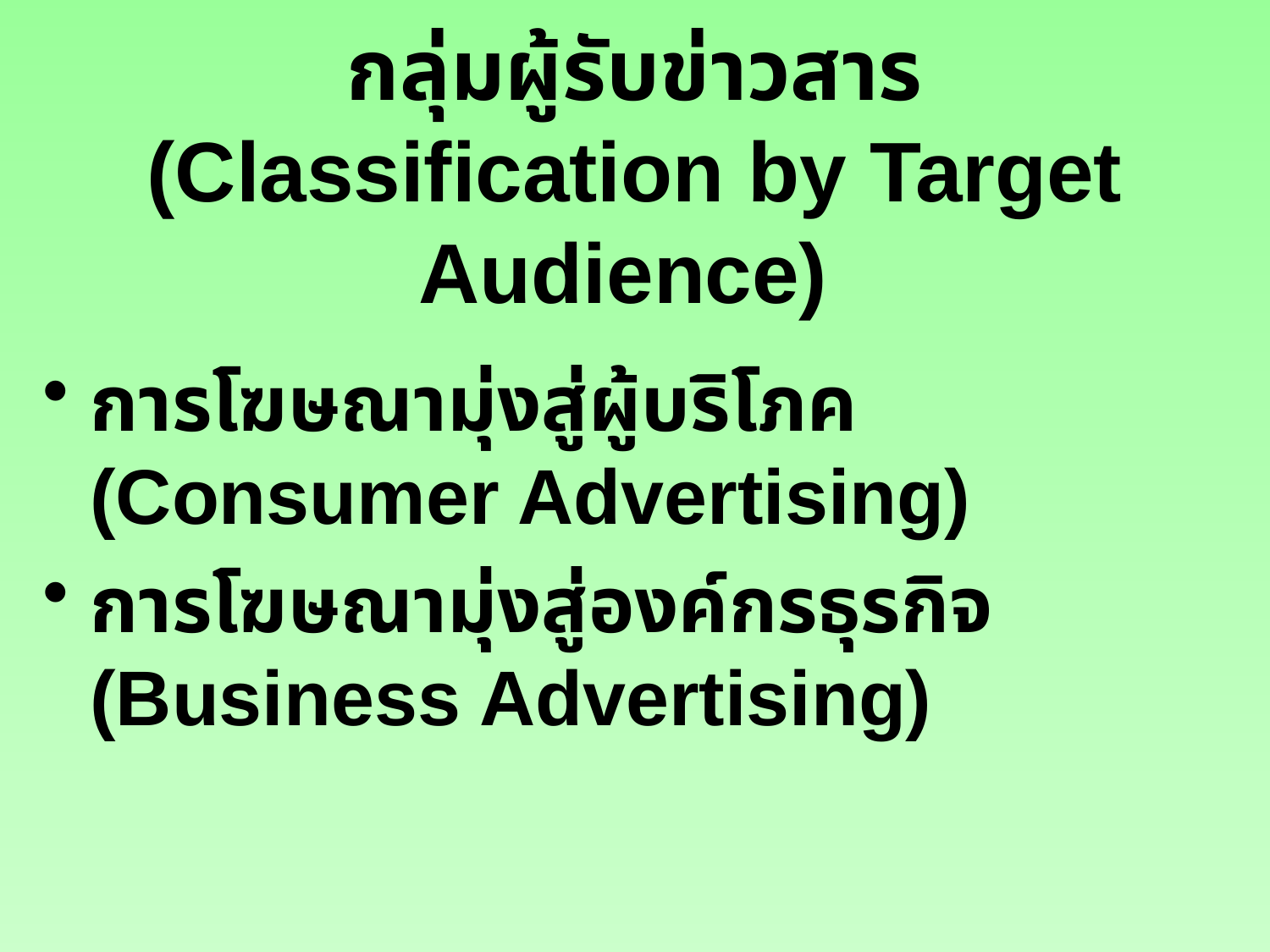

# การจัดประเภทการโฆษณาตามกลุ่มผู้รับข่าวสาร (Classification by Target Audience)
การโฆษณามุ่งสู่ผู้บริโภค (Consumer Advertising)
การโฆษณามุ่งสู่องค์กรธุรกิจ (Business Advertising)